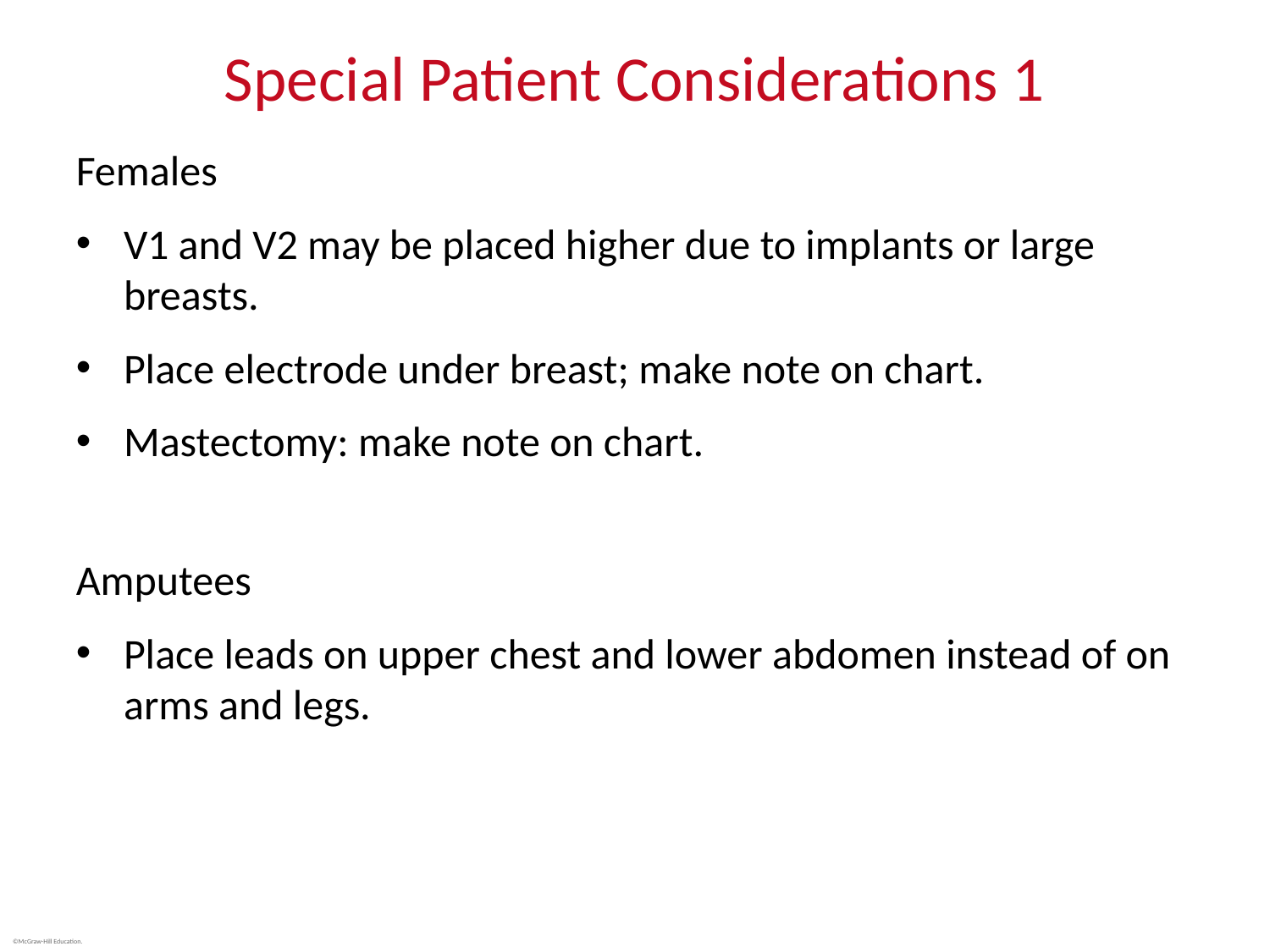

# Special Patient Considerations 1
Females
V1 and V2 may be placed higher due to implants or large breasts.
Place electrode under breast; make note on chart.
Mastectomy: make note on chart.
Amputees
Place leads on upper chest and lower abdomen instead of on arms and legs.